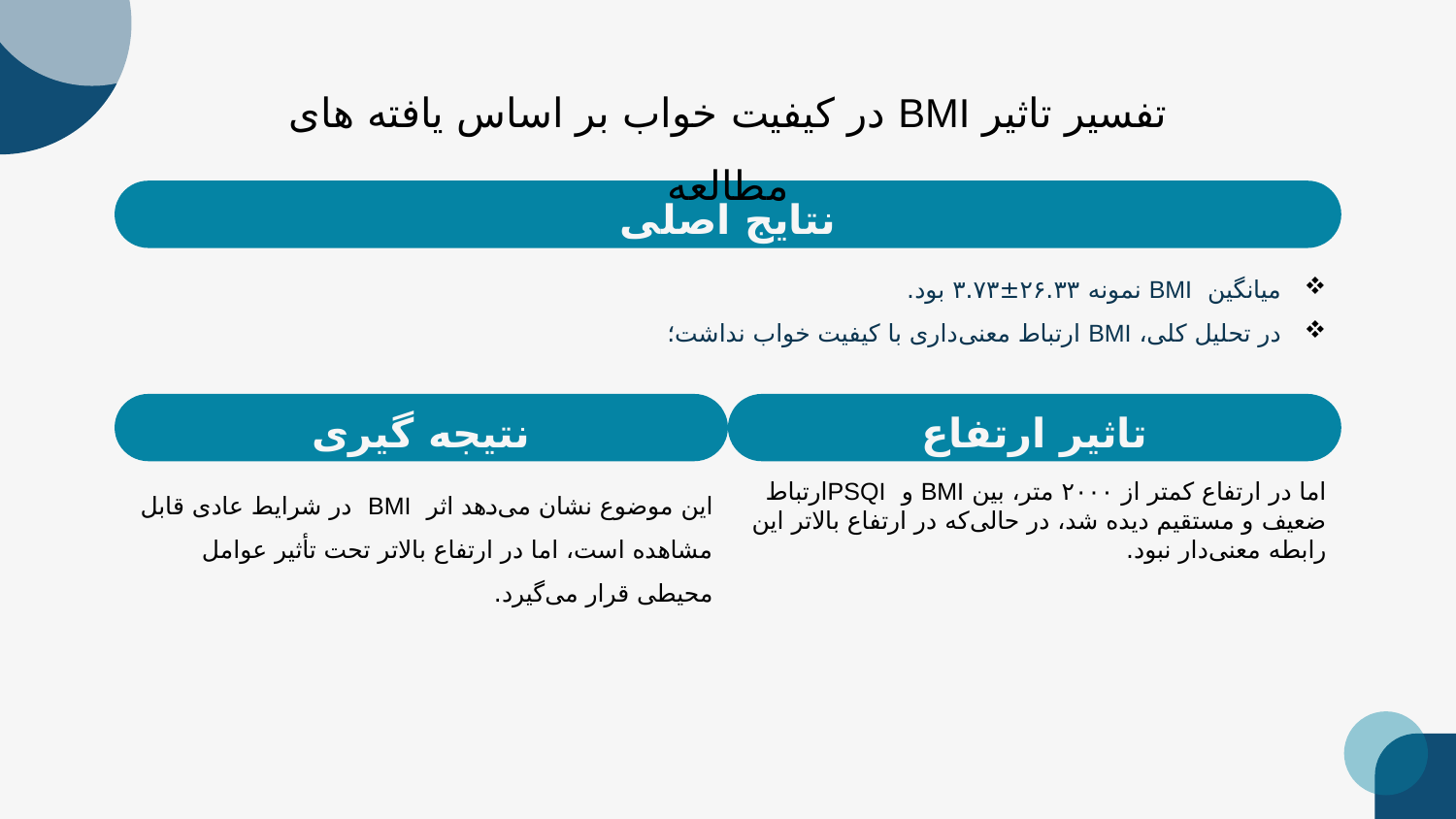

تفسیر تاثیر BMI در کیفیت خواب بر اساس یافته های مطالعه
نتایج اصلی
میانگین  BMI نمونه ۲۶.۳۳±۳.۷۳ بود.
در تحلیل کلی، BMI ارتباط معنی‌داری با کیفیت خواب نداشت؛

نتیجه گیری
تاثیر ارتفاع
این موضوع نشان می‌دهد اثر  BMI  در شرایط عادی قابل مشاهده است، اما در ارتفاع بالاتر تحت تأثیر عوامل محیطی قرار می‌گیرد.
اما در ارتفاع کمتر از ۲۰۰۰ متر، بین BMI و  PSQIارتباط ضعیف و مستقیم دیده شد، در حالی‌که در ارتفاع بالاتر این رابطه معنی‌دار نبود.